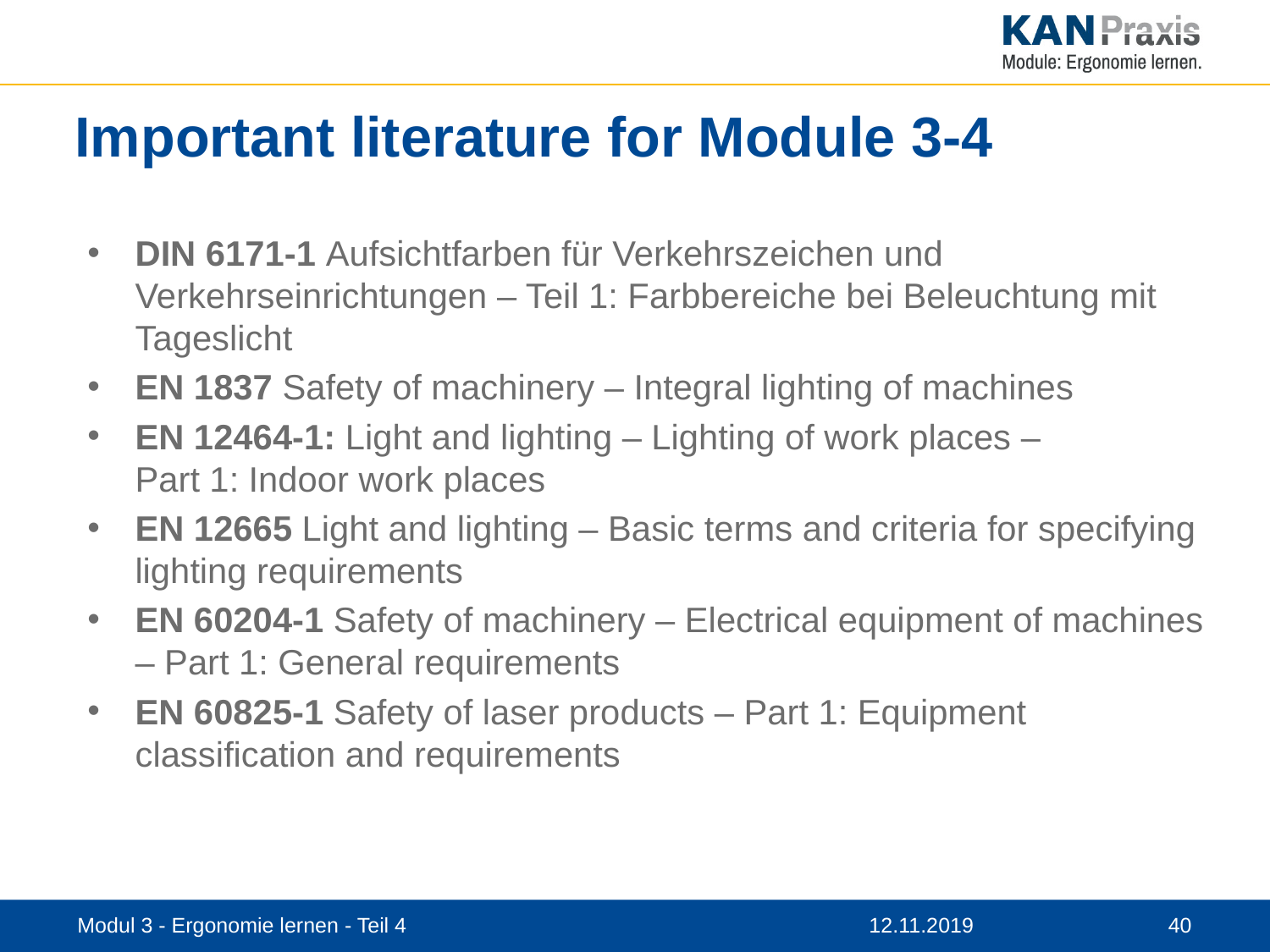

# Important literature for Module 3-4

DIN 6171-1 Aufsichtfarben für Verkehrszeichen und Verkehrseinrichtungen – Teil 1: Farbbereiche bei Beleuchtung mit Tageslicht
EN 1837 Safety of machinery – Integral lighting of machines
EN 12464-1: Light and lighting – Lighting of work places –
Part 1: Indoor work places
EN 12665 Light and lighting – Basic terms and criteria for specifying lighting requirements
EN 60204-1 Safety of machinery – Electrical equipment of machines – Part 1: General requirements
EN 60825-1 Safety of laser products – Part 1: Equipment classification and requirements

Modul 3 - Ergonomie lernen - Teil 4
12.11.2019
40